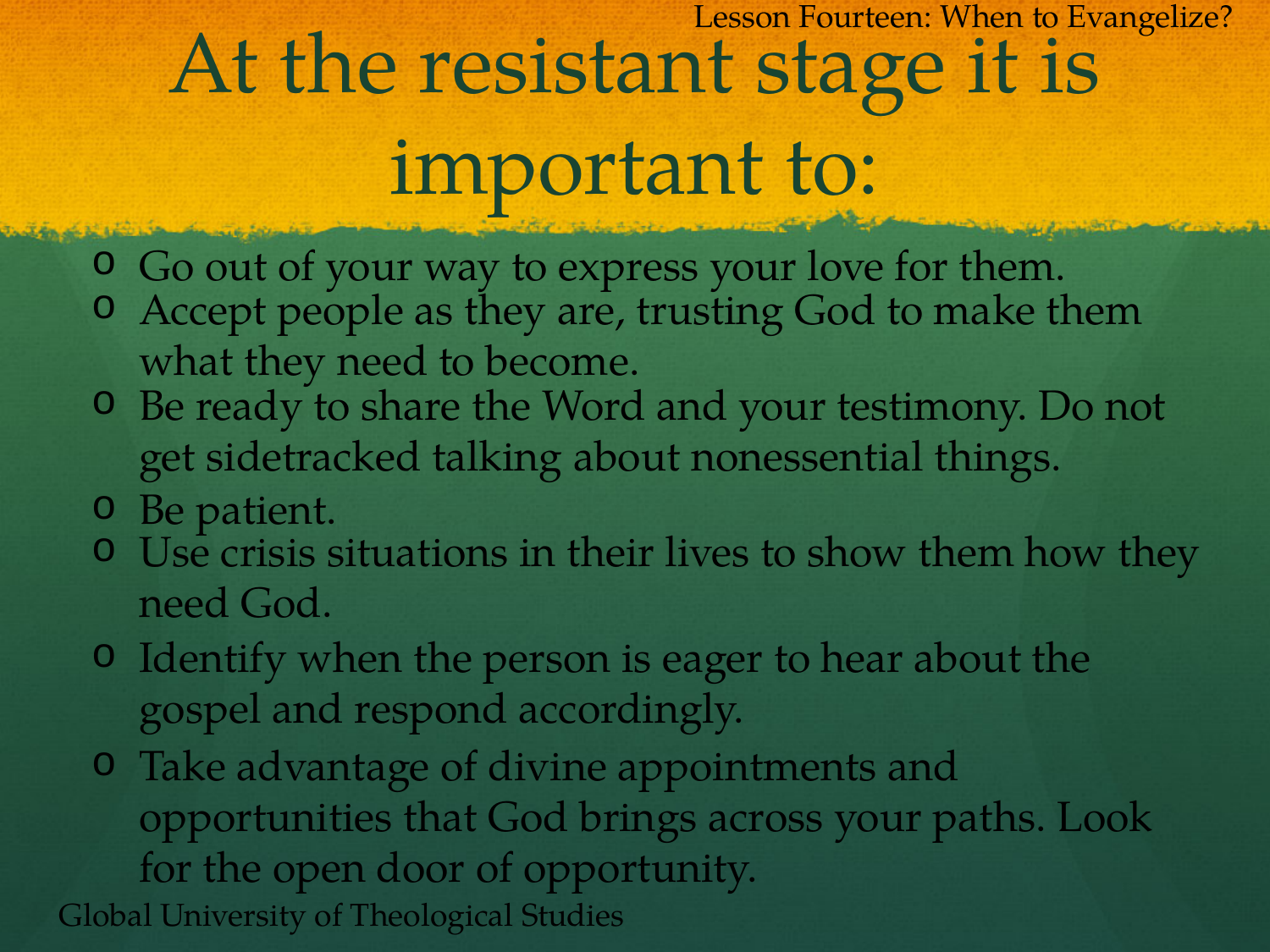

Lesson Fourteen: When to Evangelize?

# At the resistant stage it is important to:
Go out of your way to express your love for them.
Accept people as they are, trusting God to make them what they need to become.
Be ready to share the Word and your testimony. Do not get sidetracked talking about nonessential things.
Be patient.
Use crisis situations in their lives to show them how they need God.
Identify when the person is eager to hear about the gospel and respond accordingly.
Take advantage of divine appointments and opportunities that God brings across your paths. Look for the open door of opportunity.
Global University of Theological Studies